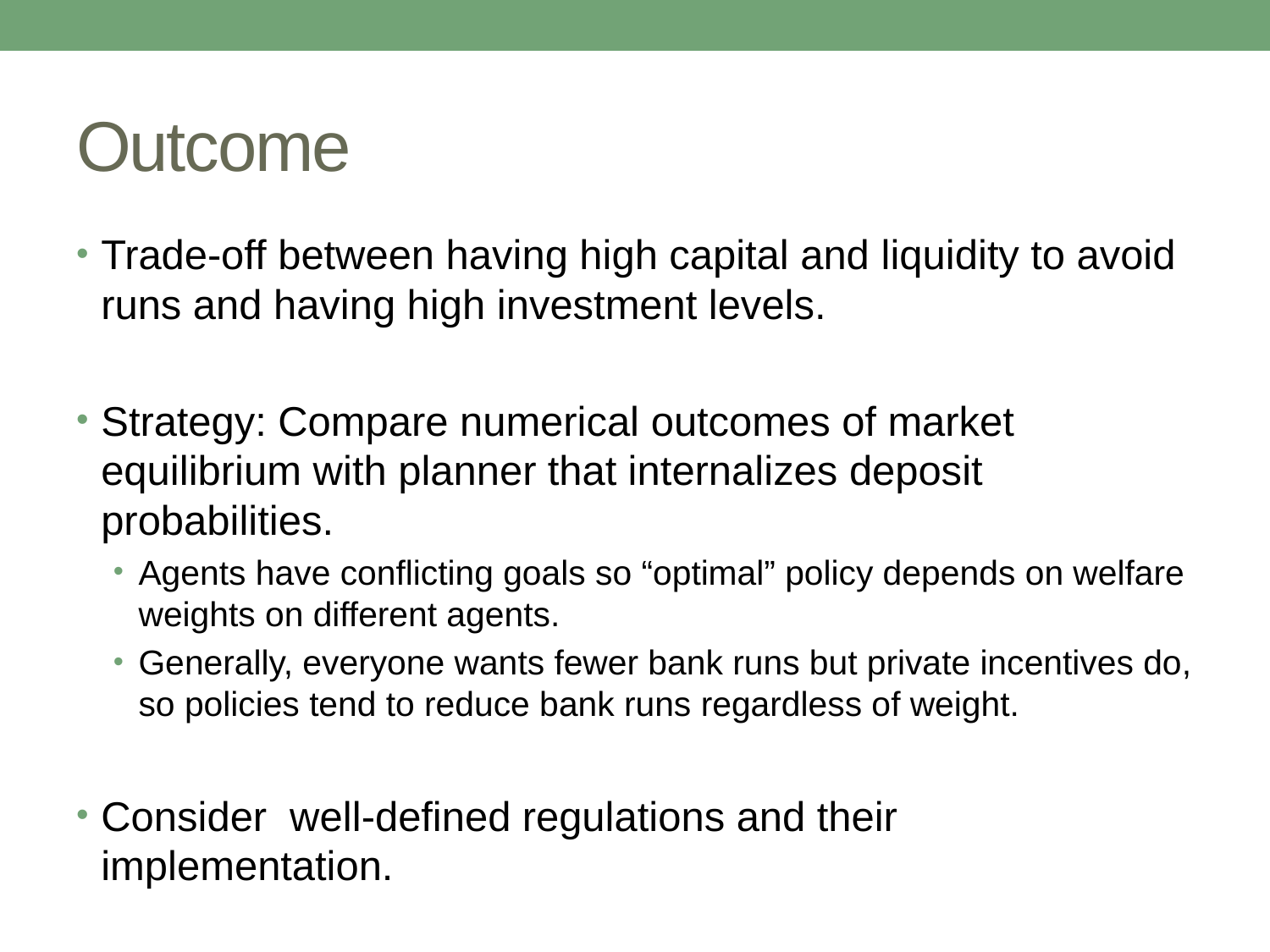

# Outcome
Trade-off between having high capital and liquidity to avoid runs and having high investment levels.

Strategy: Compare numerical outcomes of market equilibrium with planner that internalizes deposit probabilities.
Agents have conflicting goals so “optimal” policy depends on welfare weights on different agents.
Generally, everyone wants fewer bank runs but private incentives do, so policies tend to reduce bank runs regardless of weight.

Consider  well-defined regulations and their implementation.